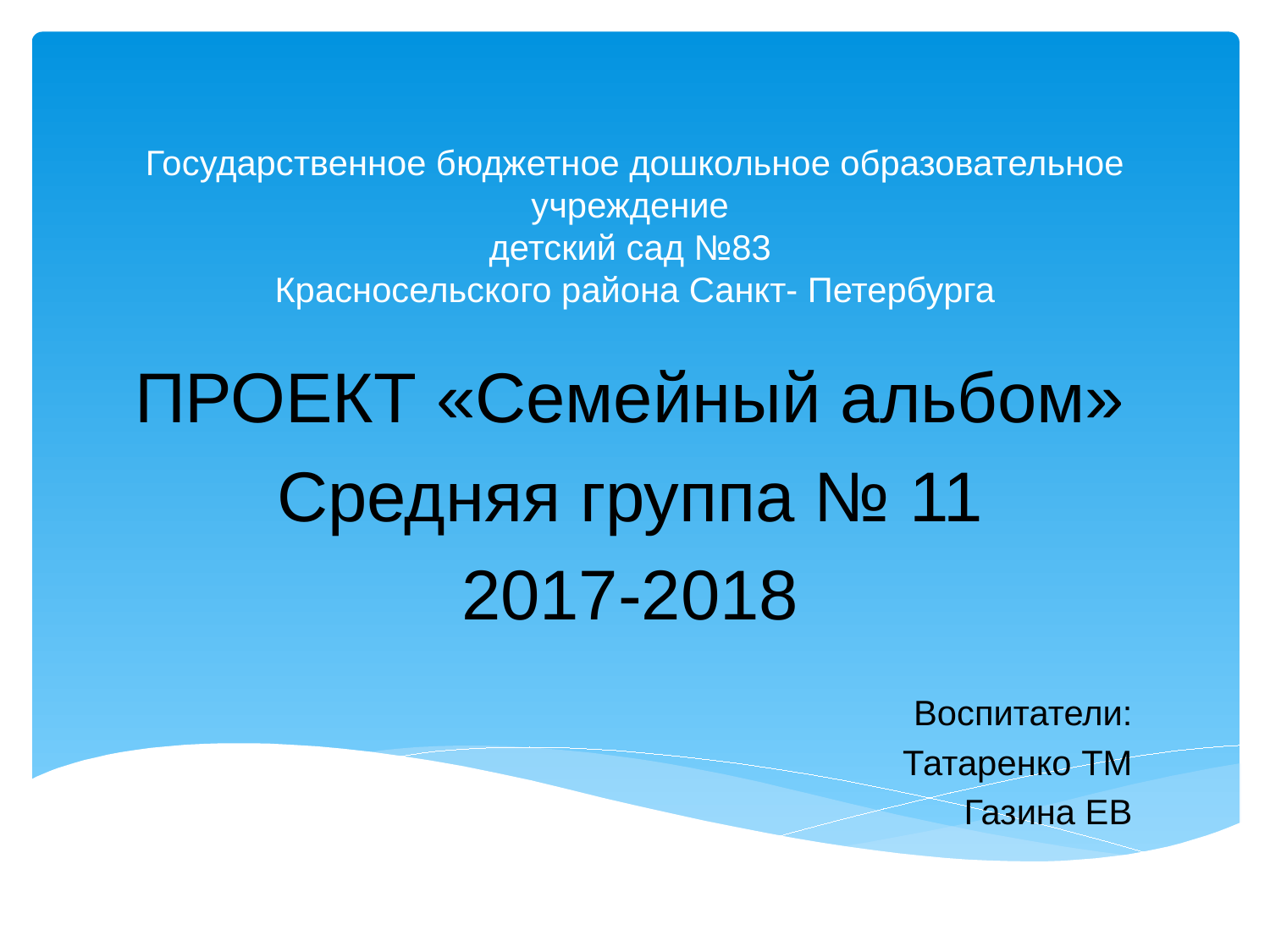

# Государственное бюджетное дошкольное образовательное учреждение детский сад №83 Красносельского района Санкт- Петербурга
ПРОЕКТ «Семейный альбом»
Средняя группа № 11
2017-2018

Воспитатели:
Татаренко ТМ
Газина ЕВ